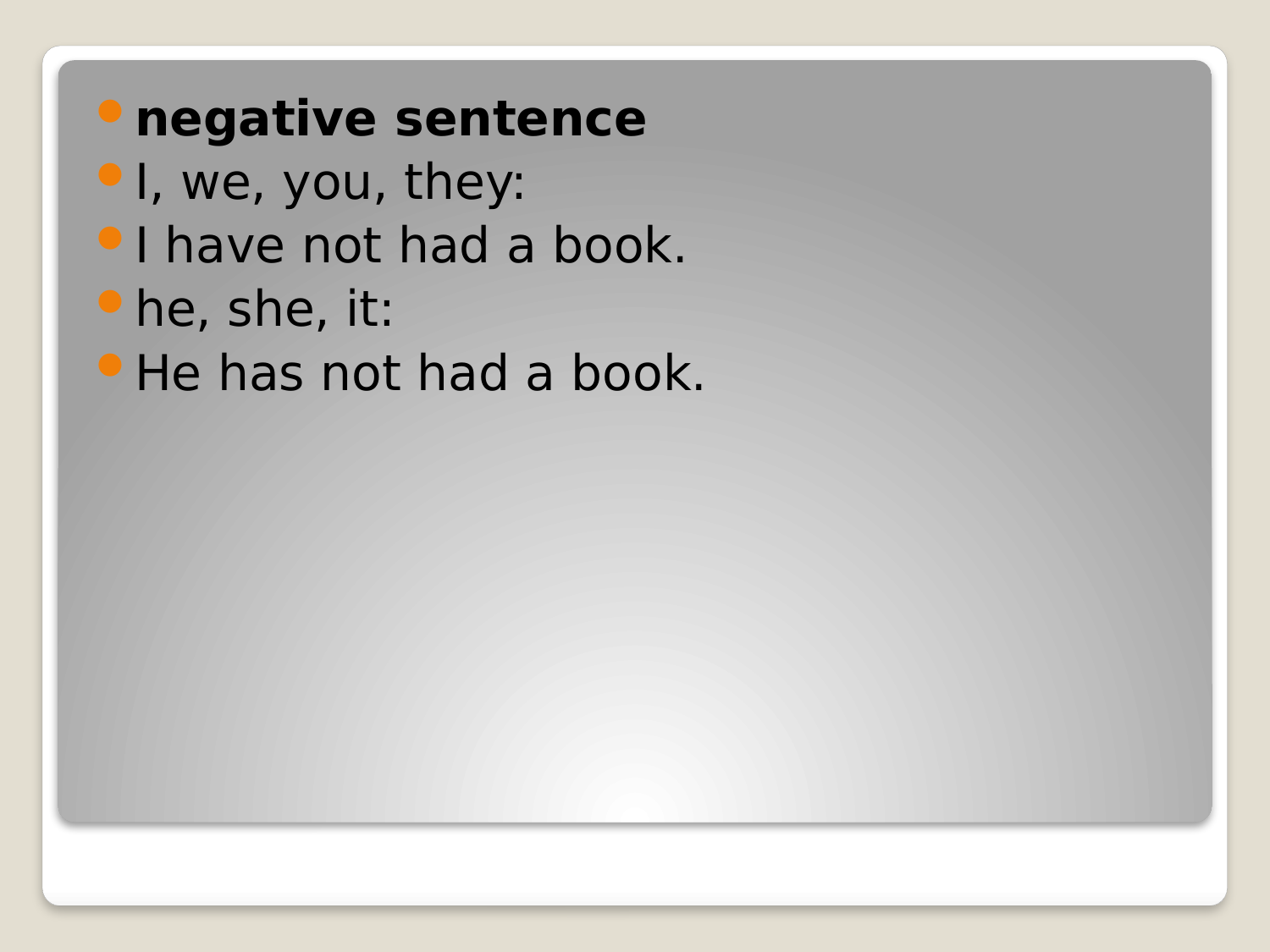

negative sentence
I, we, you, they:
I have not had a book.
he, she, it:
He has not had a book.

#